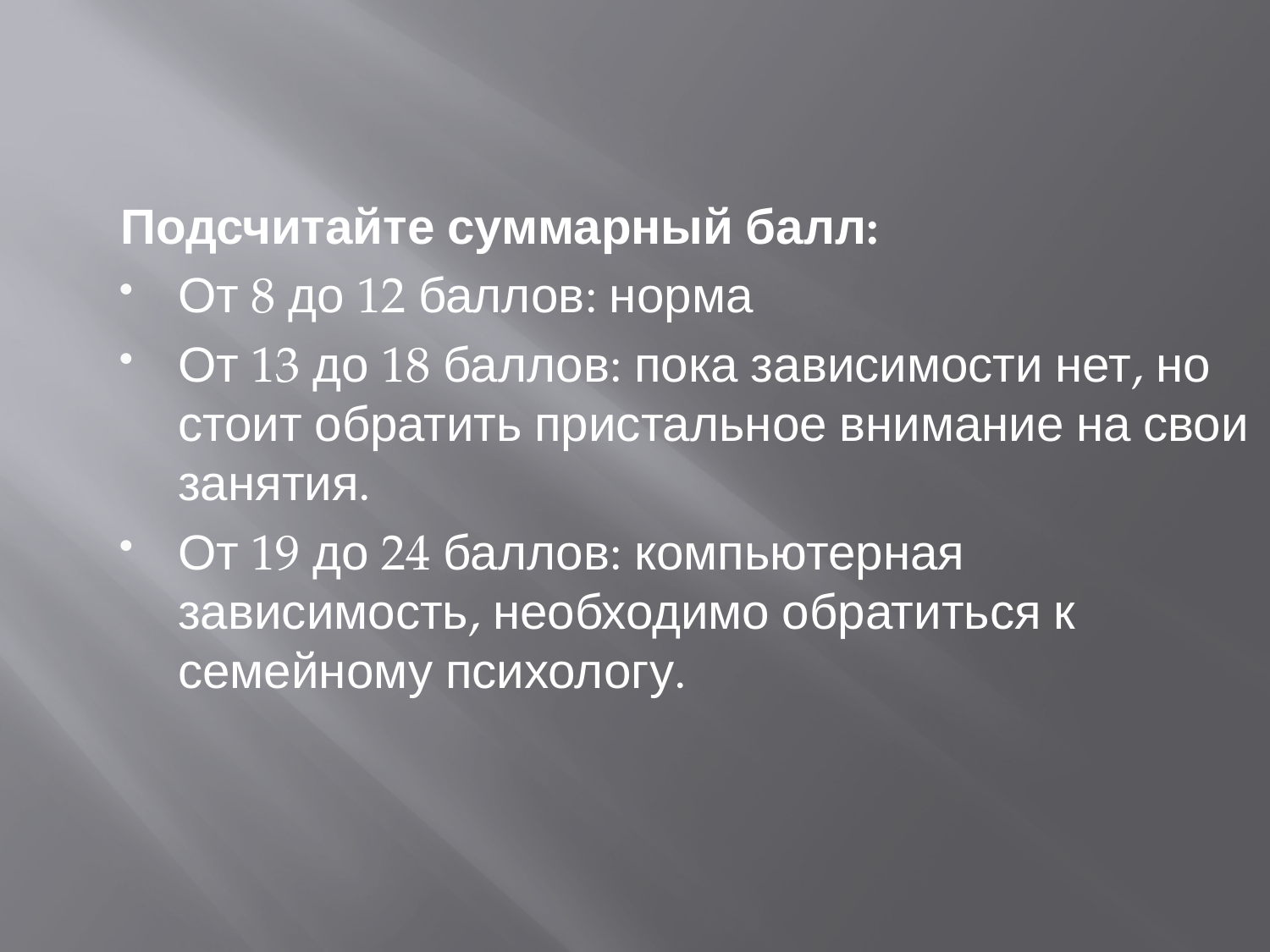

Подсчитайте суммарный балл:
От 8 до 12 баллов: норма
От 13 до 18 баллов: пока зависимости нет, но стоит обратить пристальное внимание на свои занятия.
От 19 до 24 баллов: компьютерная зависимость, необходимо обратиться к семейному психологу.